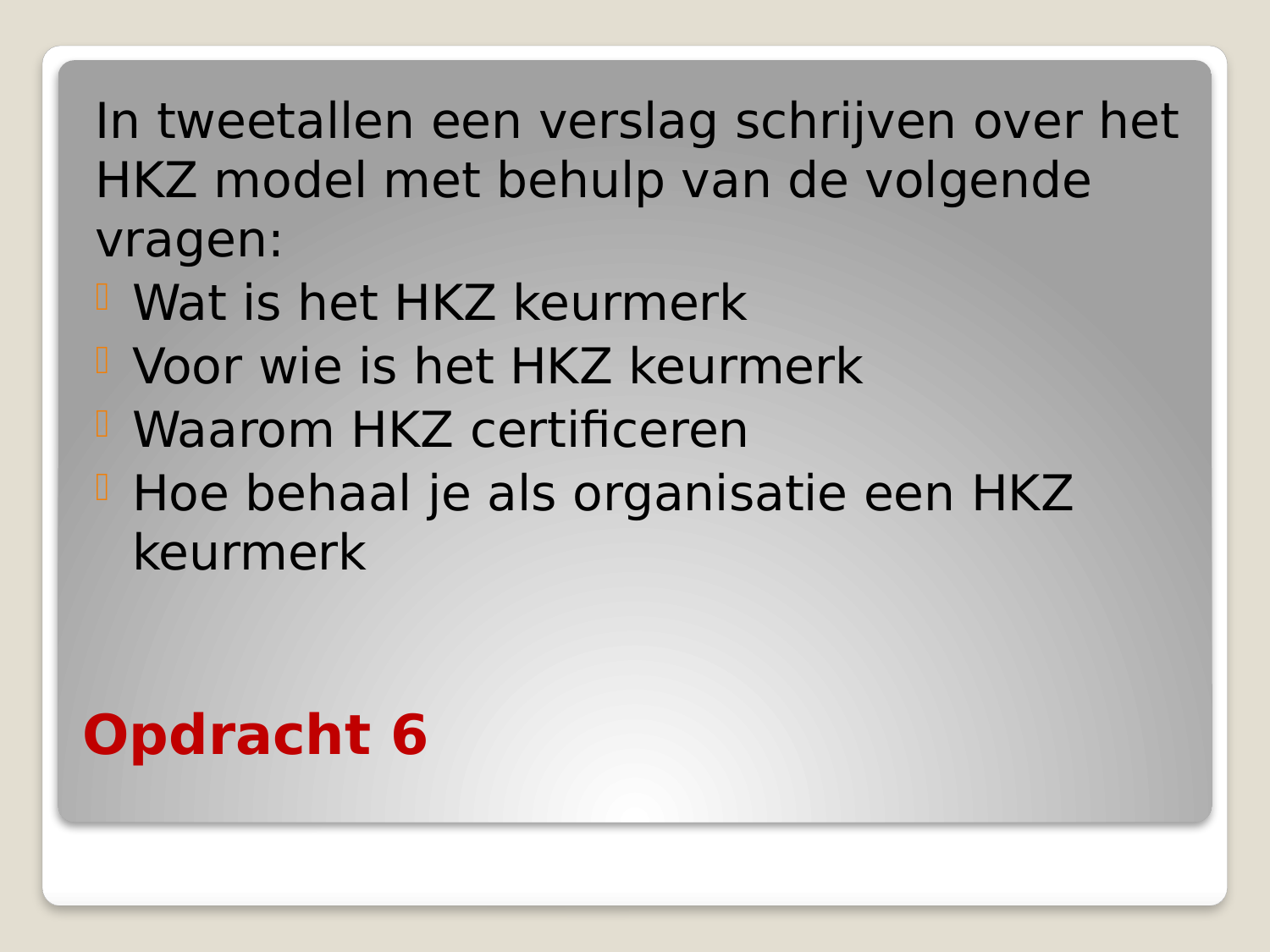

In tweetallen een verslag schrijven over het HKZ model met behulp van de volgende vragen:
Wat is het HKZ keurmerk
Voor wie is het HKZ keurmerk
Waarom HKZ certificeren
Hoe behaal je als organisatie een HKZ keurmerk

# Opdracht 6